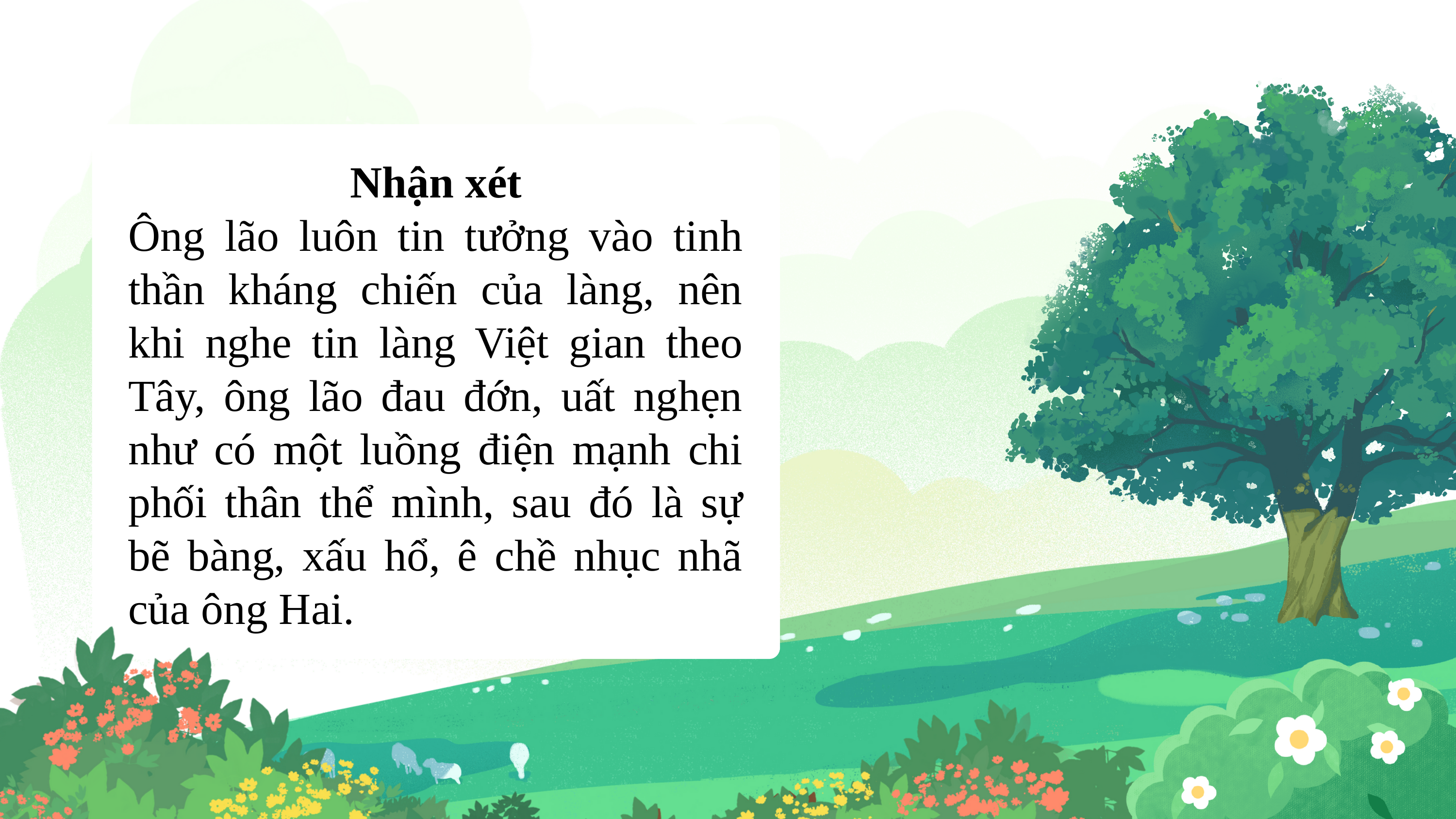

Nhận xét
Ông lão luôn tin tưởng vào tinh thần kháng chiến của làng, nên khi nghe tin làng Việt gian theo Tây, ông lão đau đớn, uất nghẹn như có một luồng điện mạnh chi phối thân thể mình, sau đó là sự bẽ bàng, xấu hổ, ê chề nhục nhã của ông Hai.